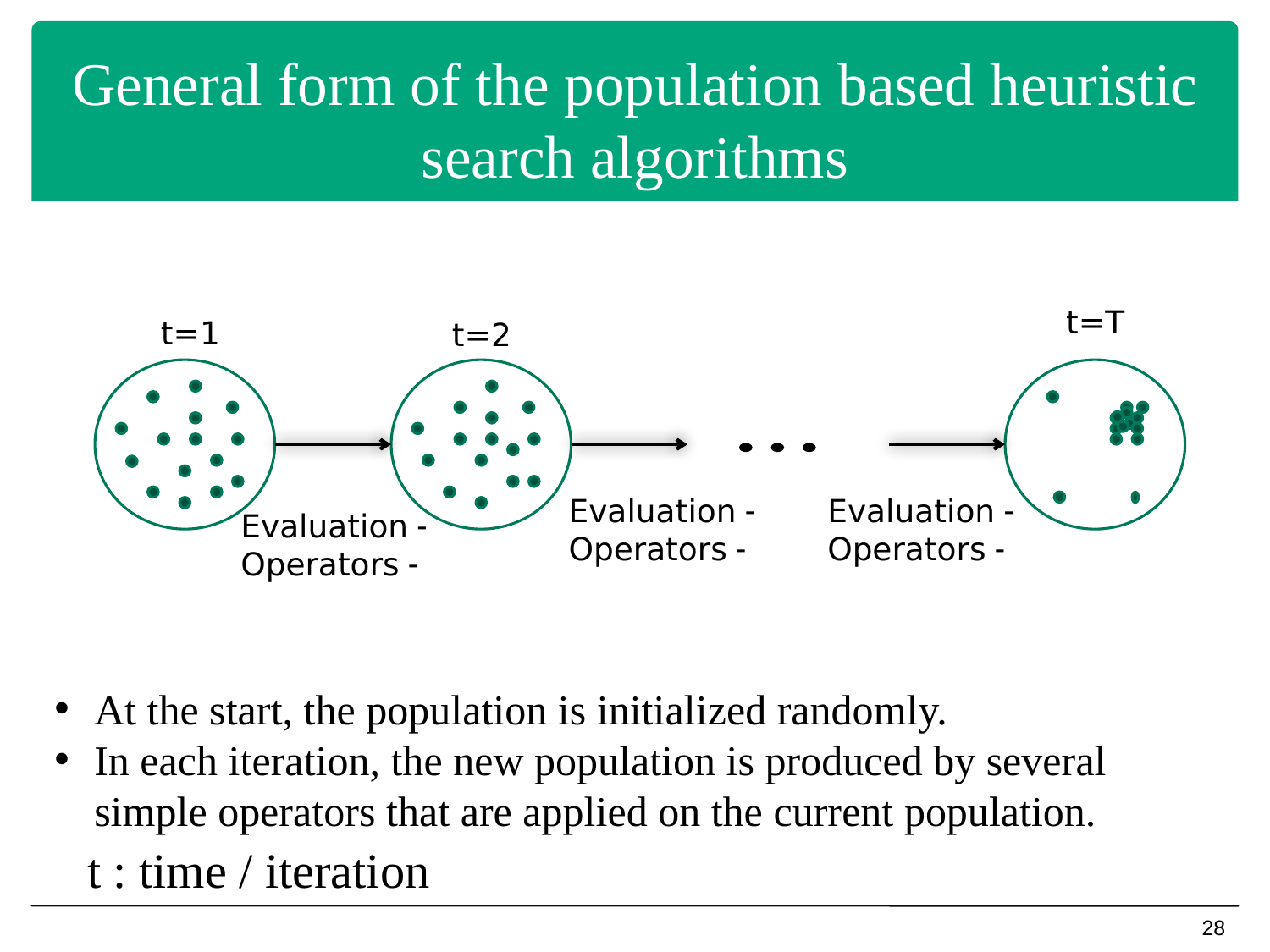

# General form of the population based heuristic search algorithms
t=T
t=1
t=2

- Evaluation
- Operators
- Evaluation
- Operators

- Evaluation
- Operators
At the start, the population is initialized randomly.
In each iteration, the new population is produced by several simple operators that are applied on the current population.
t : time / iteration
28